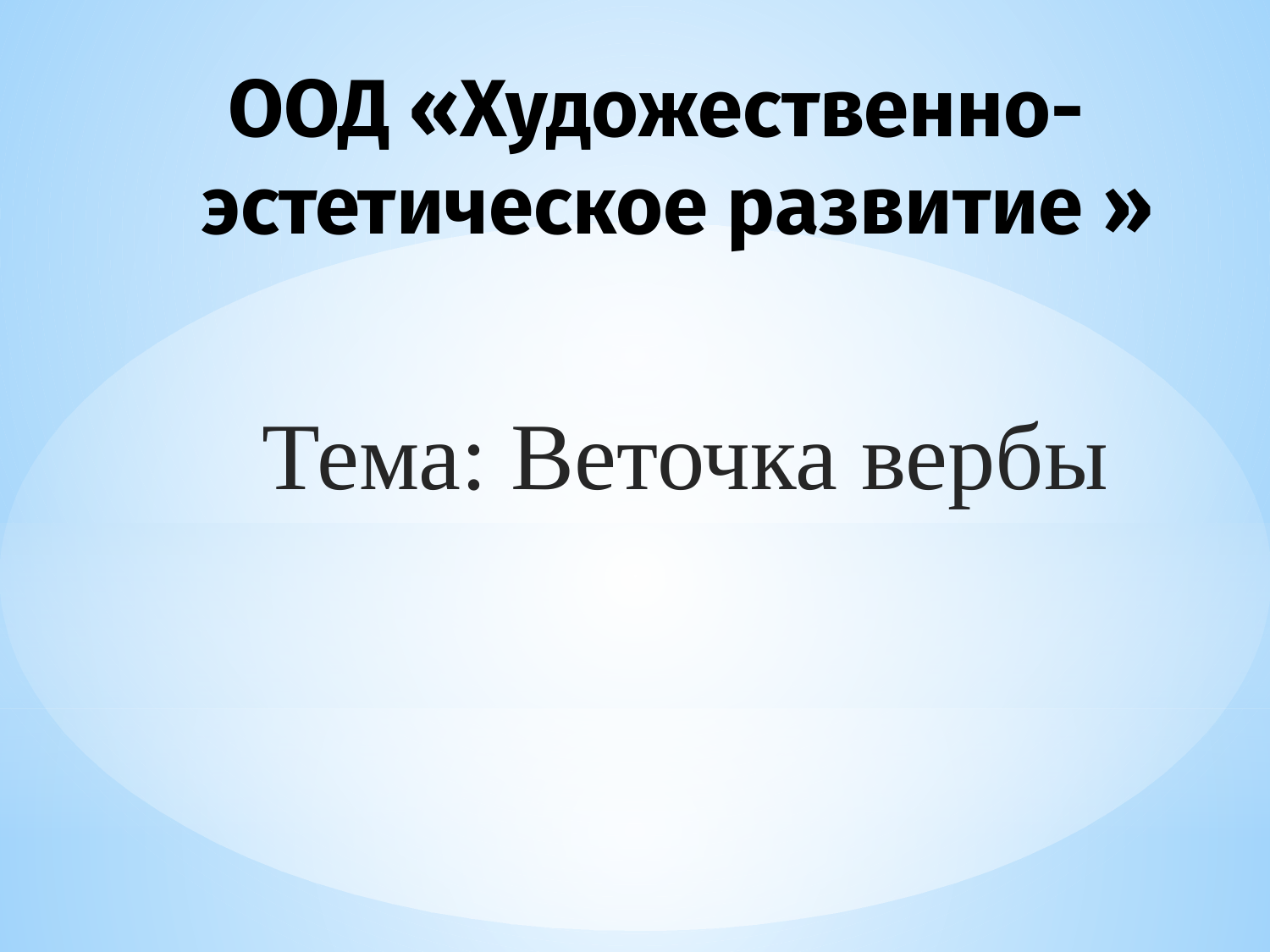

# ООД «Художественно-эстетическое развитие »

Тема: Веточка вербы